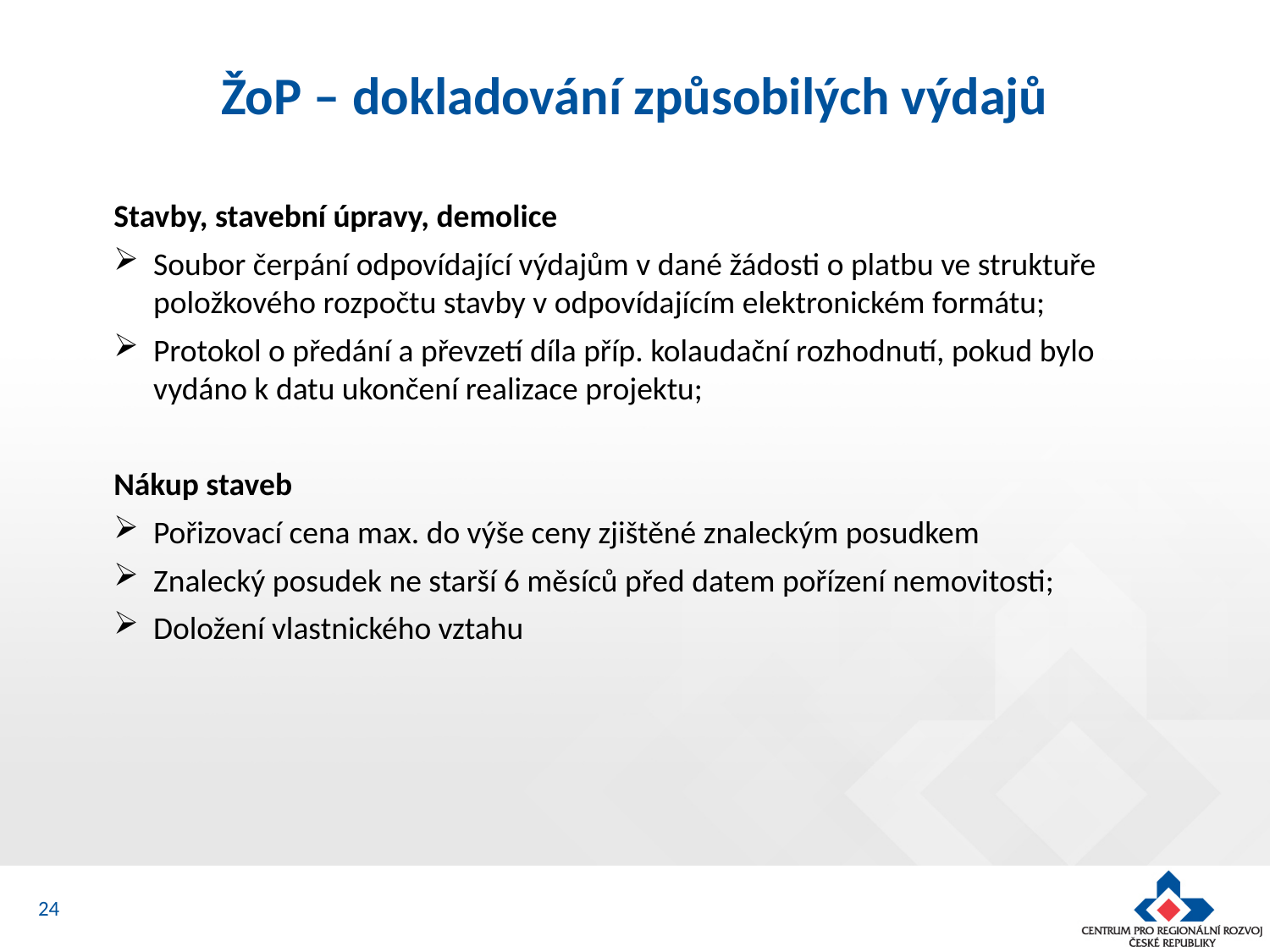

# ŽoP – dokladování způsobilých výdajů

Stavby, stavební úpravy, demolice
Soubor čerpání odpovídající výdajům v dané žádosti o platbu ve struktuře položkového rozpočtu stavby v odpovídajícím elektronickém formátu;
Protokol o předání a převzetí díla příp. kolaudační rozhodnutí, pokud bylo vydáno k datu ukončení realizace projektu;

Nákup staveb
Pořizovací cena max. do výše ceny zjištěné znaleckým posudkem
Znalecký posudek ne starší 6 měsíců před datem pořízení nemovitosti;
Doložení vlastnického vztahu
24